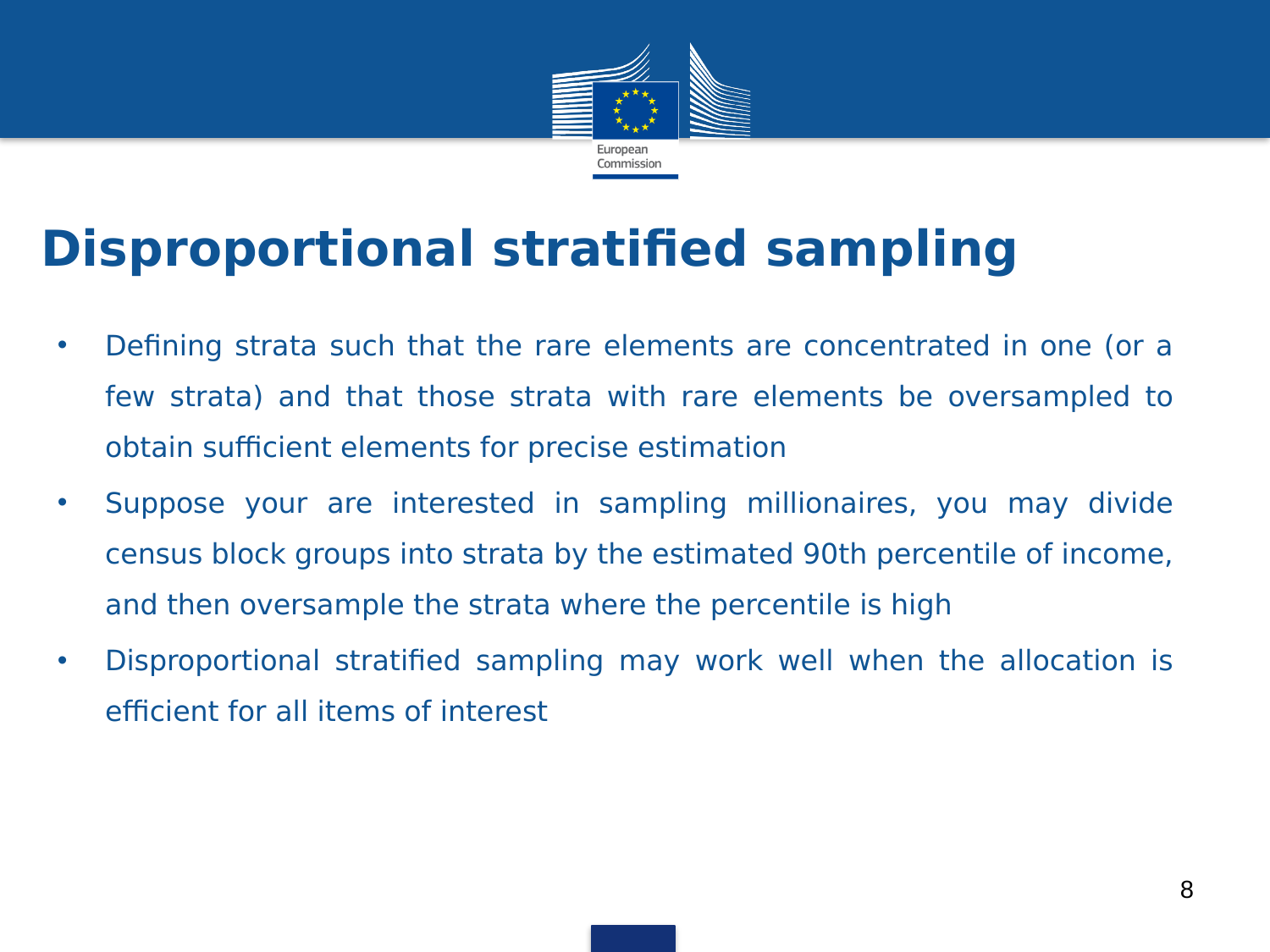

# Disproportional stratified sampling
Defining strata such that the rare elements are concentrated in one (or a few strata) and that those strata with rare elements be oversampled to obtain sufficient elements for precise estimation
Suppose your are interested in sampling millionaires, you may divide census block groups into strata by the estimated 90th percentile of income, and then oversample the strata where the percentile is high
Disproportional stratified sampling may work well when the allocation is efficient for all items of interest

8